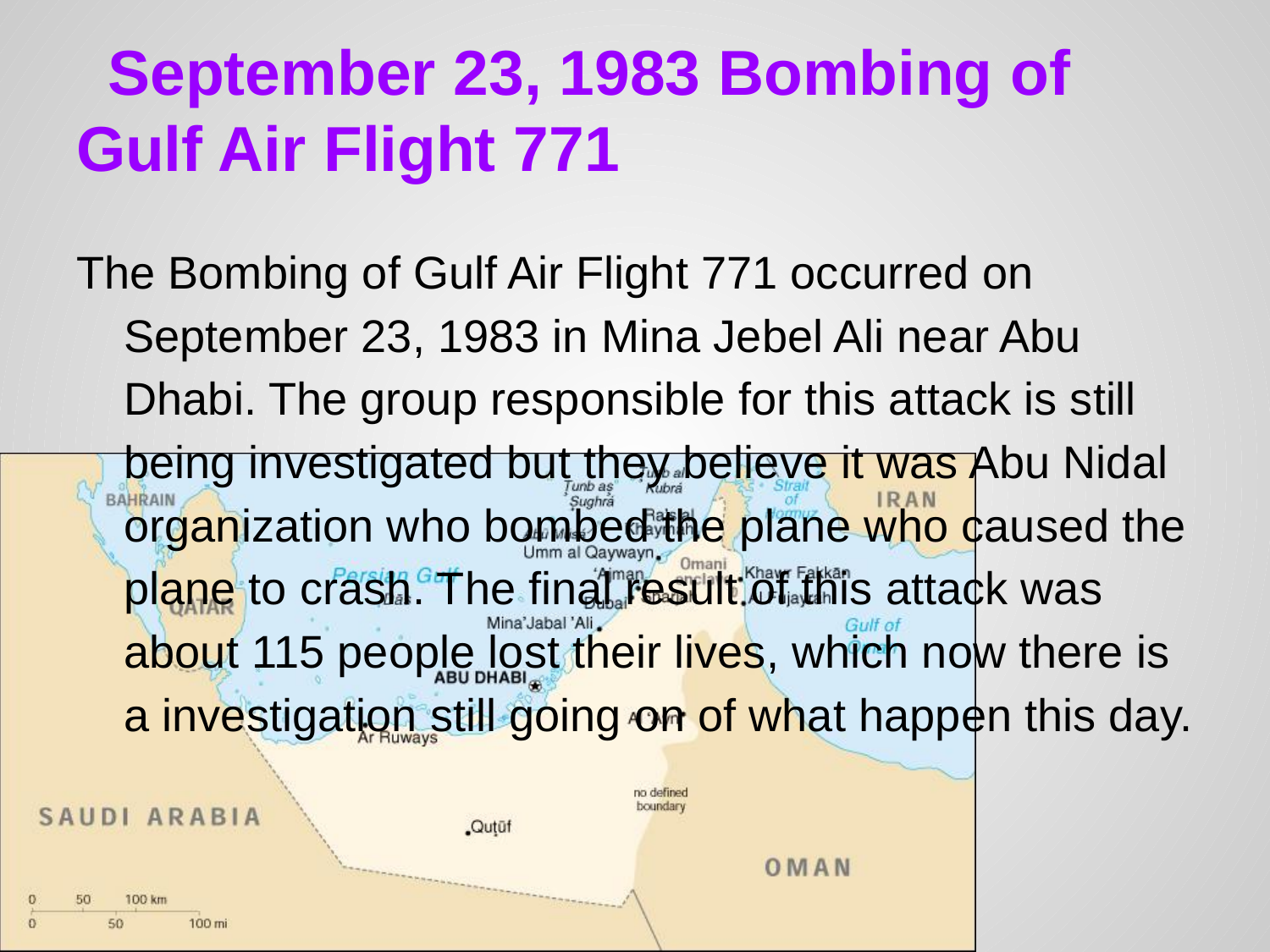

# September 23, 1983 Bombing of Gulf Air Flight 771
The Bombing of Gulf Air Flight 771 occurred on September 23, 1983 in Mina Jebel Ali near Abu Dhabi. The group responsible for this attack is still being investigated but they believe it was Abu Nidal organization who bombed the plane who caused the plane to crash. The final result of this attack was about 115 people lost their lives, which now there is a investigation still going on of what happen this day.